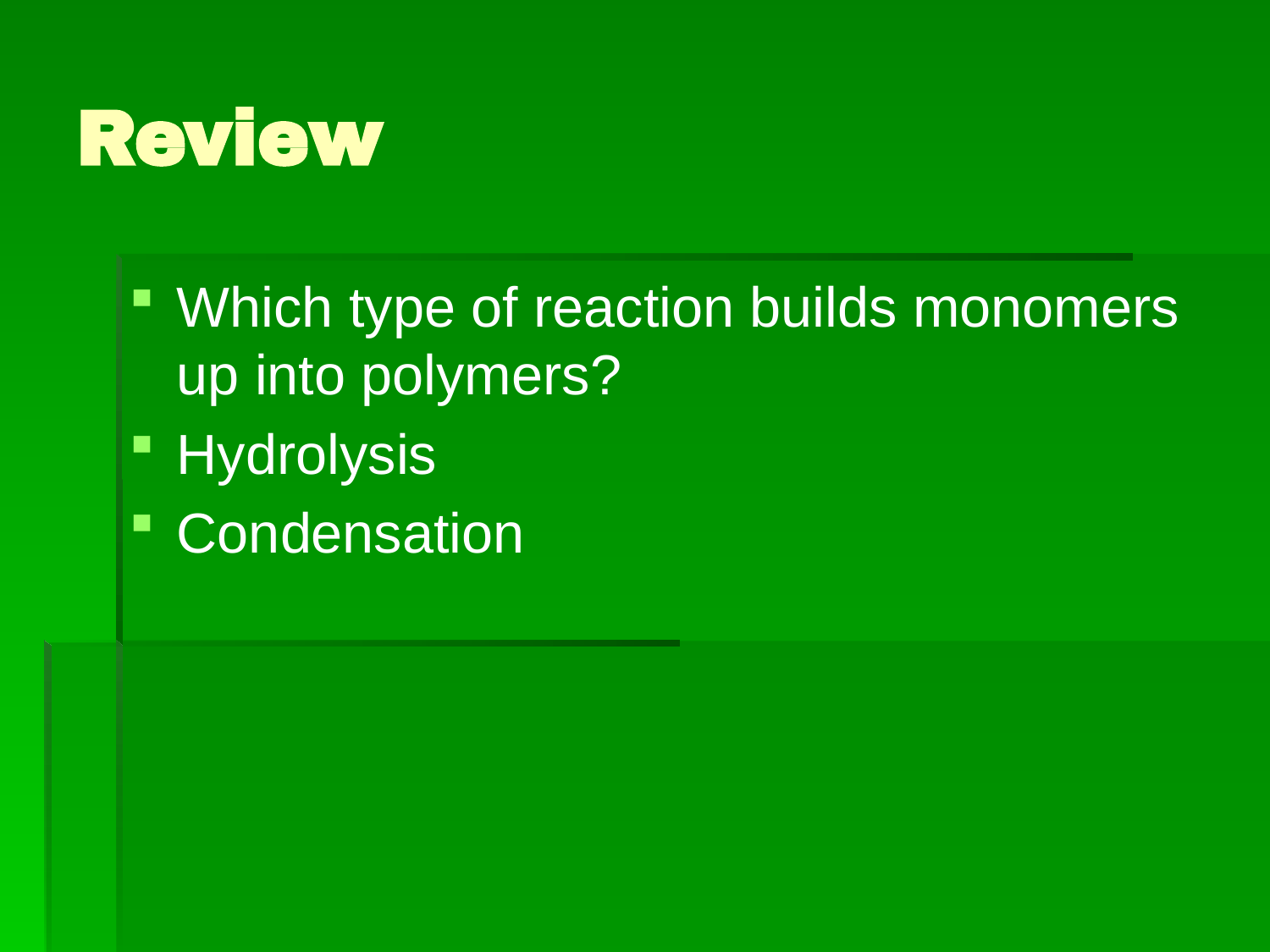

# Review
Which type of reaction builds monomers up into polymers?
Hydrolysis
Condensation